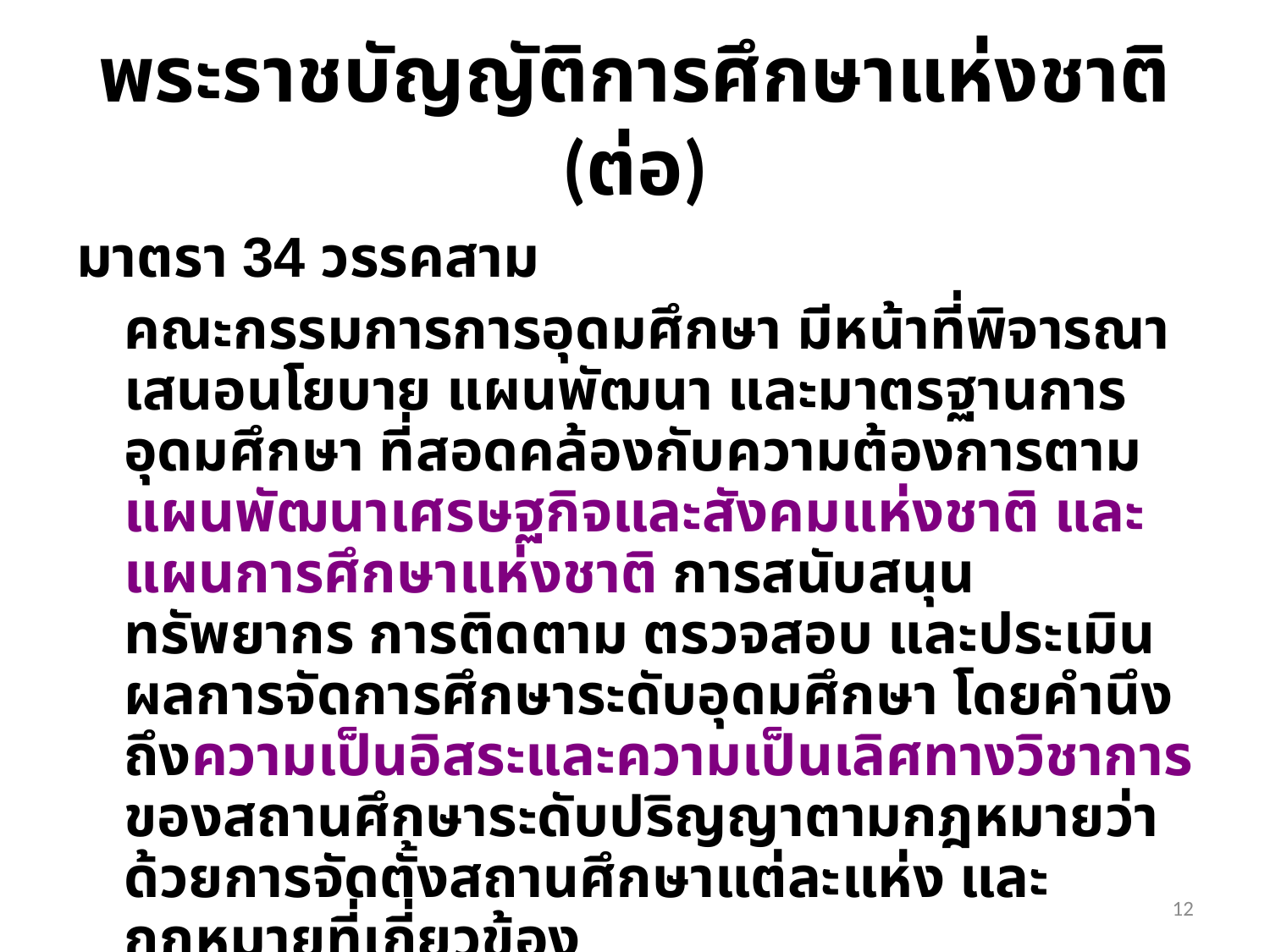

# พระราชบัญญัติการศึกษาแห่งชาติ (ต่อ)
มาตรา 34 วรรคสาม
	คณะกรรมการการอุดมศึกษา มีหน้าที่พิจารณาเสนอนโยบาย แผนพัฒนา และมาตรฐานการอุดมศึกษา ที่สอดคล้องกับความต้องการตามแผนพัฒนาเศรษฐกิจและสังคมแห่งชาติ และแผนการศึกษาแห่งชาติ การสนับสนุนทรัพยากร การติดตาม ตรวจสอบ และประเมินผลการจัดการศึกษาระดับอุดมศึกษา โดยคำนึงถึงความเป็นอิสระและความเป็นเลิศทางวิชาการของสถานศึกษาระดับปริญญาตามกฎหมายว่าด้วยการจัดตั้งสถานศึกษาแต่ละแห่ง และกฎหมายที่เกี่ยวข้อง
12